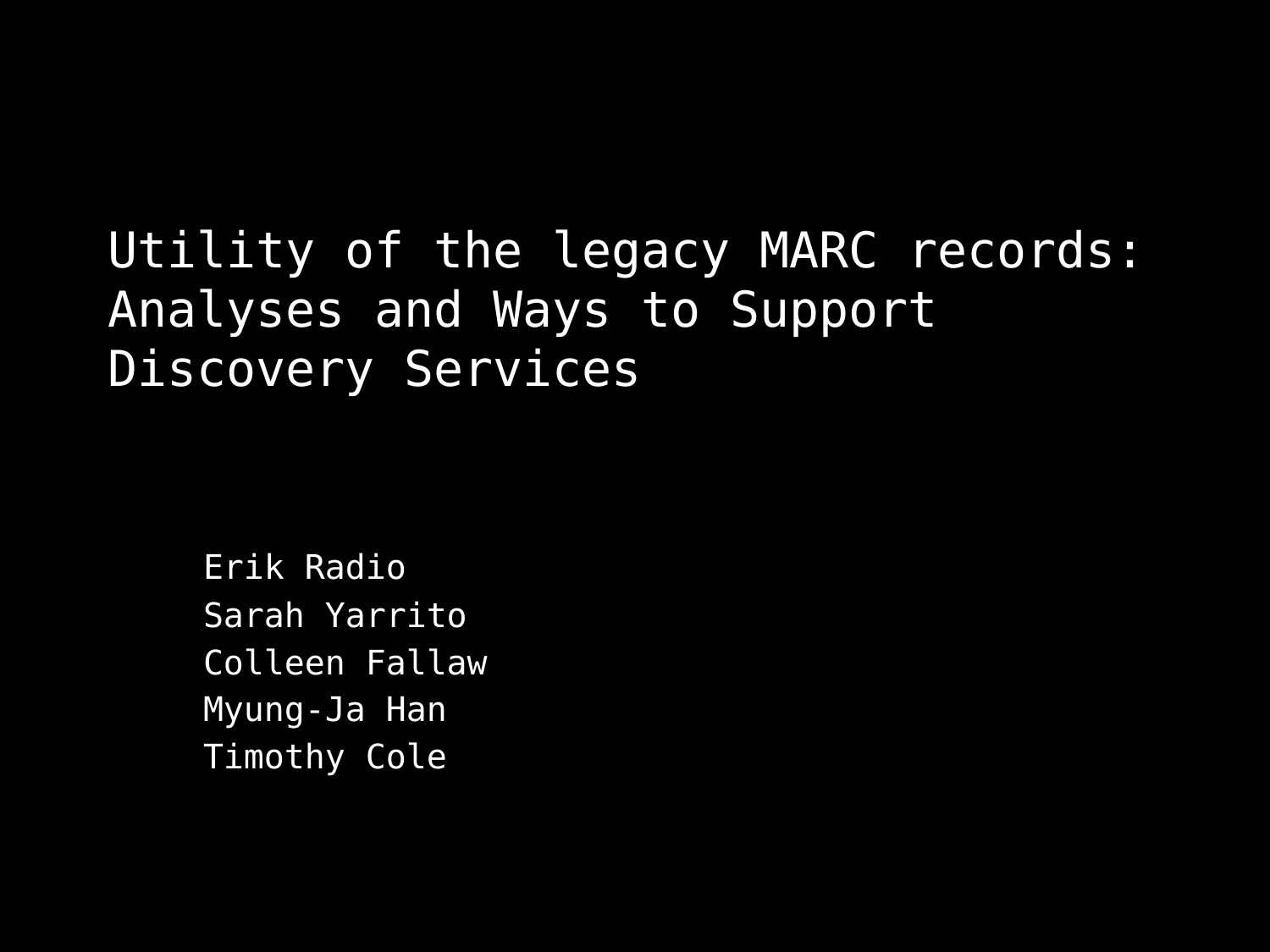

# Utility of the legacy MARC records: Analyses and Ways to Support Discovery Services
Erik Radio
Sarah Yarrito
Colleen Fallaw
Myung-Ja Han
Timothy Cole